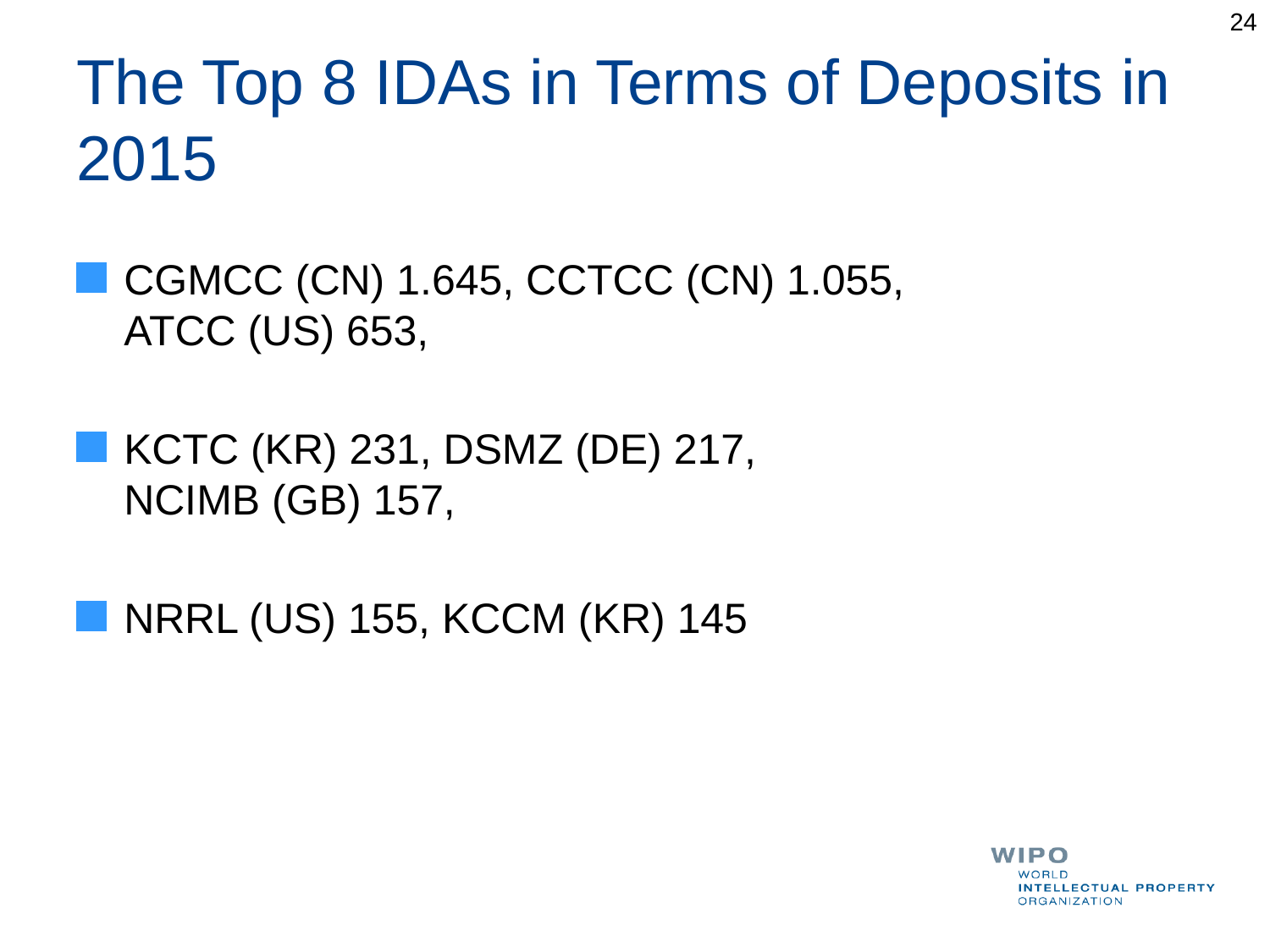

24
# The Top 8 IDAs in Terms of Deposits in 2015
CGMCC (CN) 1.645, CCTCC (CN) 1.055,
ATCC (US) 653,

KCTC (KR) 231, DSMZ (DE) 217,
NCIMB (GB) 157,

NRRL (US) 155, KCCM (KR) 145